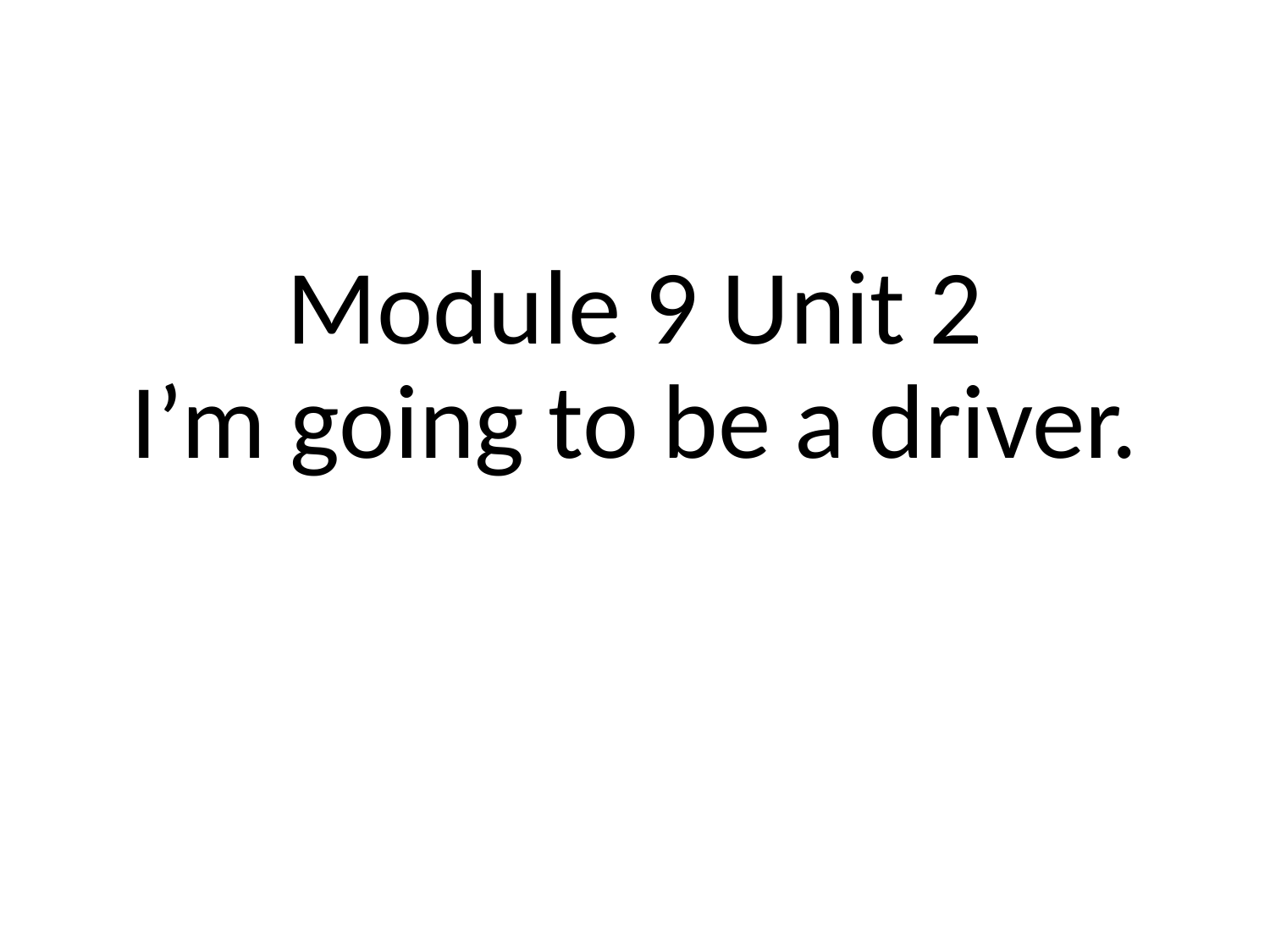

# Module 9 Unit 2 I’m going to be a driver.